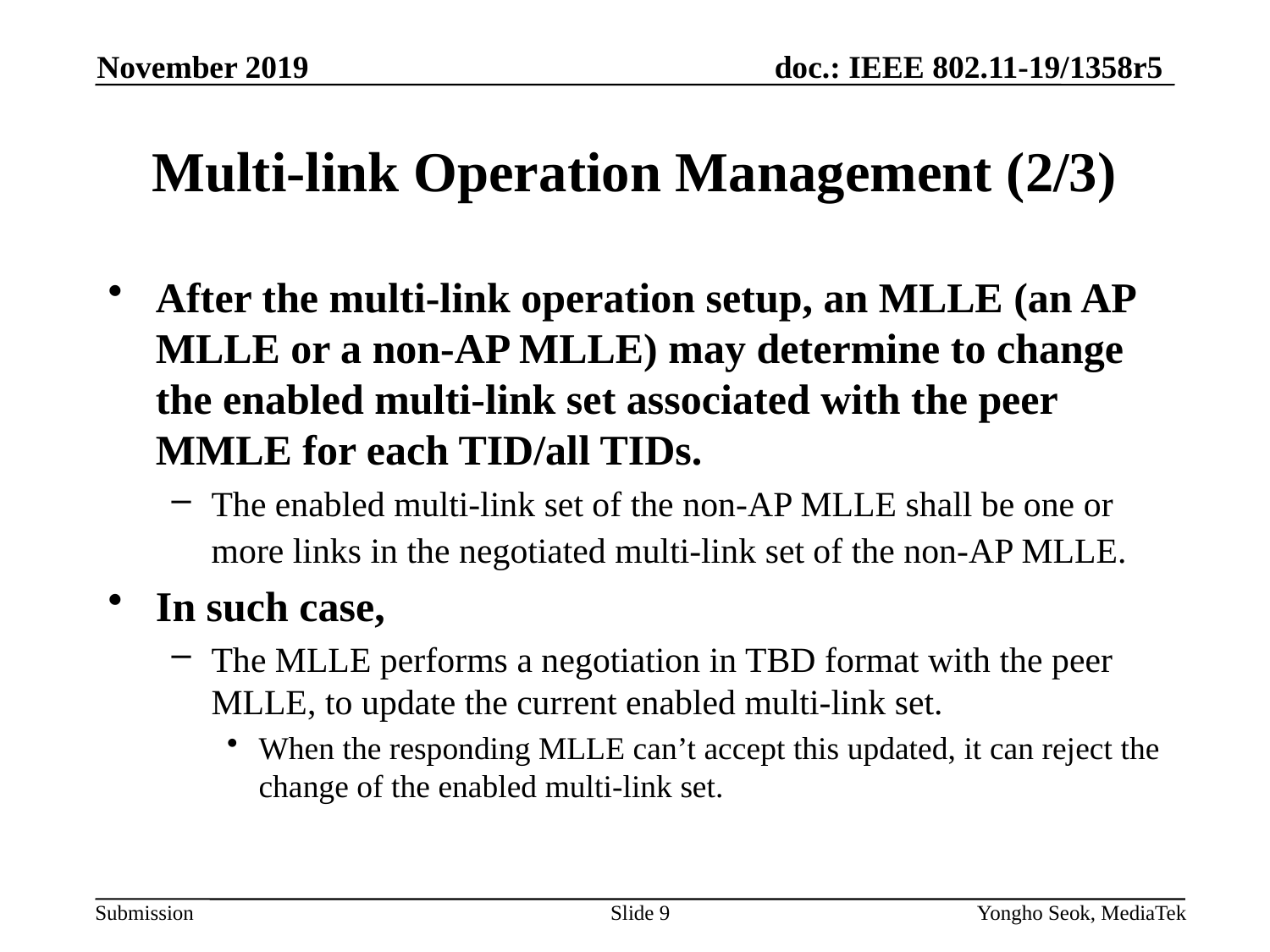

November 2019
# Multi-link Operation Management (2/3)
After the multi-link operation setup, an MLLE (an AP MLLE or a non-AP MLLE) may determine to change the enabled multi-link set associated with the peer MMLE for each TID/all TIDs.
The enabled multi-link set of the non-AP MLLE shall be one or more links in the negotiated multi-link set of the non-AP MLLE.
In such case,
The MLLE performs a negotiation in TBD format with the peer MLLE, to update the current enabled multi-link set.
When the responding MLLE can’t accept this updated, it can reject the change of the enabled multi-link set.

Slide 9
Yongho Seok, MediaTek